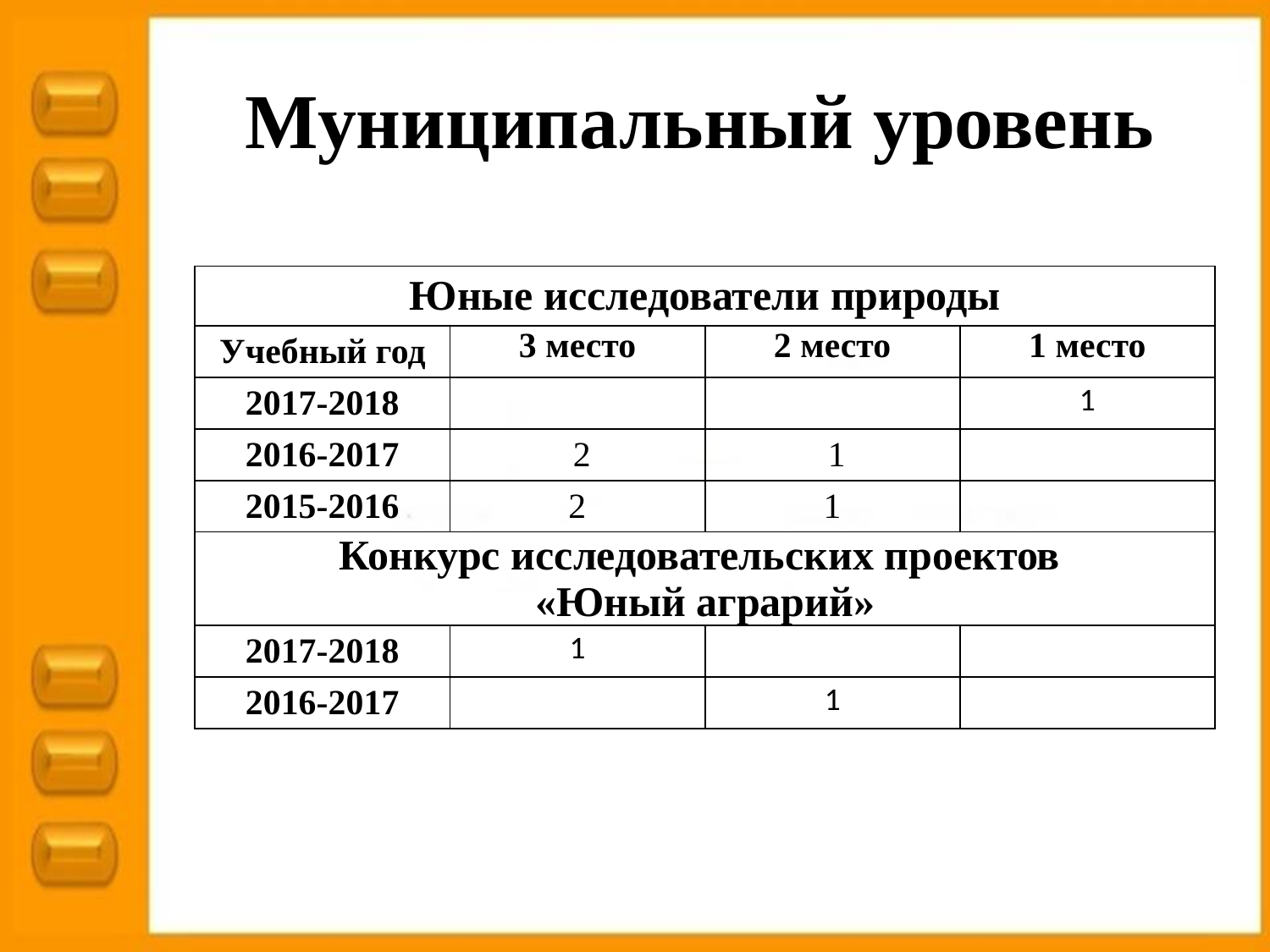

# Муниципальный уровень
| Юные исследователи природы |  |  |  |
| --- | --- | --- | --- |
| Учебный год | 3 место | 2 место | 1 место |
| 2017-2018 |  |  | 1 |
| 2016-2017 | 2 | 1 |  |
| 2015-2016 | 2 | 1 |  |
| Конкурс исследовательских проектов «Юный аграрий» |  |  |  |
| 2017-2018 | 1 |  |  |
| 2016-2017 |  | 1 |  |